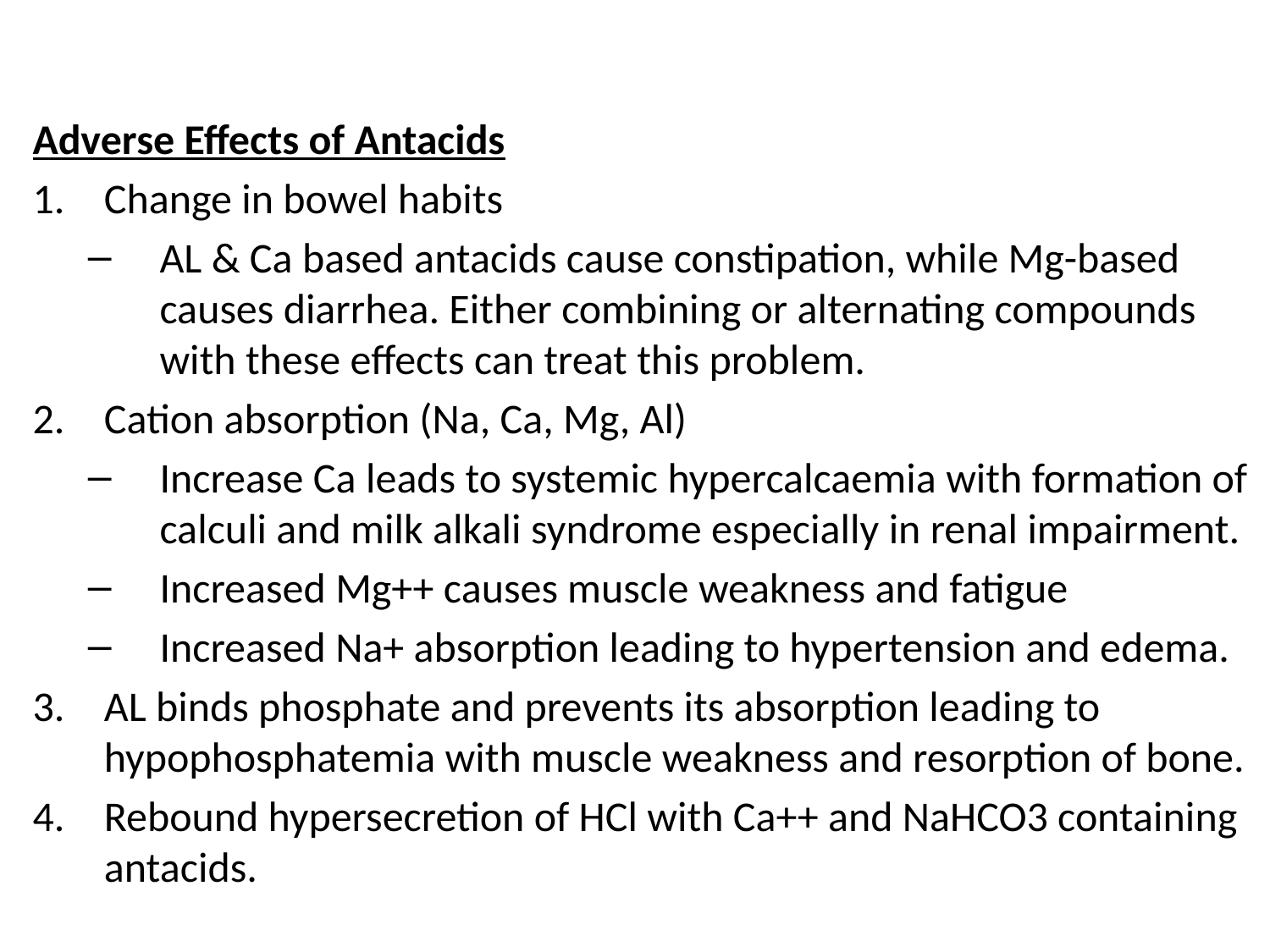

Adverse Effects of Antacids
Change in bowel habits
AL & Ca based antacids cause constipation, while Mg-based causes diarrhea. Either combining or alternating compounds with these effects can treat this problem.
Cation absorption (Na, Ca, Mg, Al)
Increase Ca leads to systemic hypercalcaemia with formation of calculi and milk alkali syndrome especially in renal impairment.
Increased Mg++ causes muscle weakness and fatigue
Increased Na+ absorption leading to hypertension and edema.
AL binds phosphate and prevents its absorption leading to hypophosphatemia with muscle weakness and resorption of bone.
Rebound hypersecretion of HCl with Ca++ and NaHCO3 containing antacids.